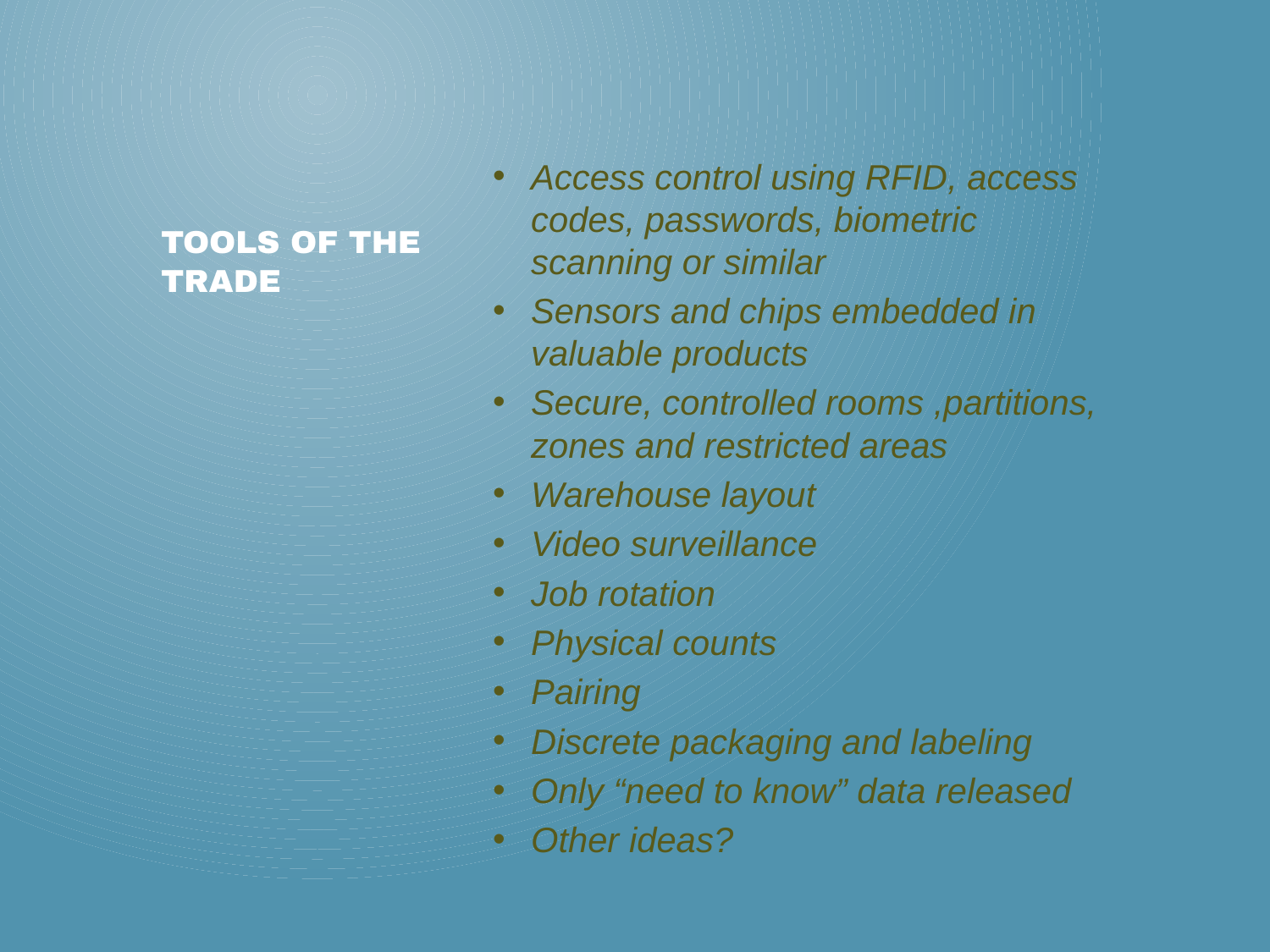

Access control using RFID, access codes, passwords, biometric scanning or similar
Sensors and chips embedded in valuable products
Secure, controlled rooms ,partitions, zones and restricted areas
Warehouse layout
Video surveillance
Job rotation
Physical counts
Pairing
Discrete packaging and labeling
Only “need to know” data released
Other ideas?
# Tools of the trade